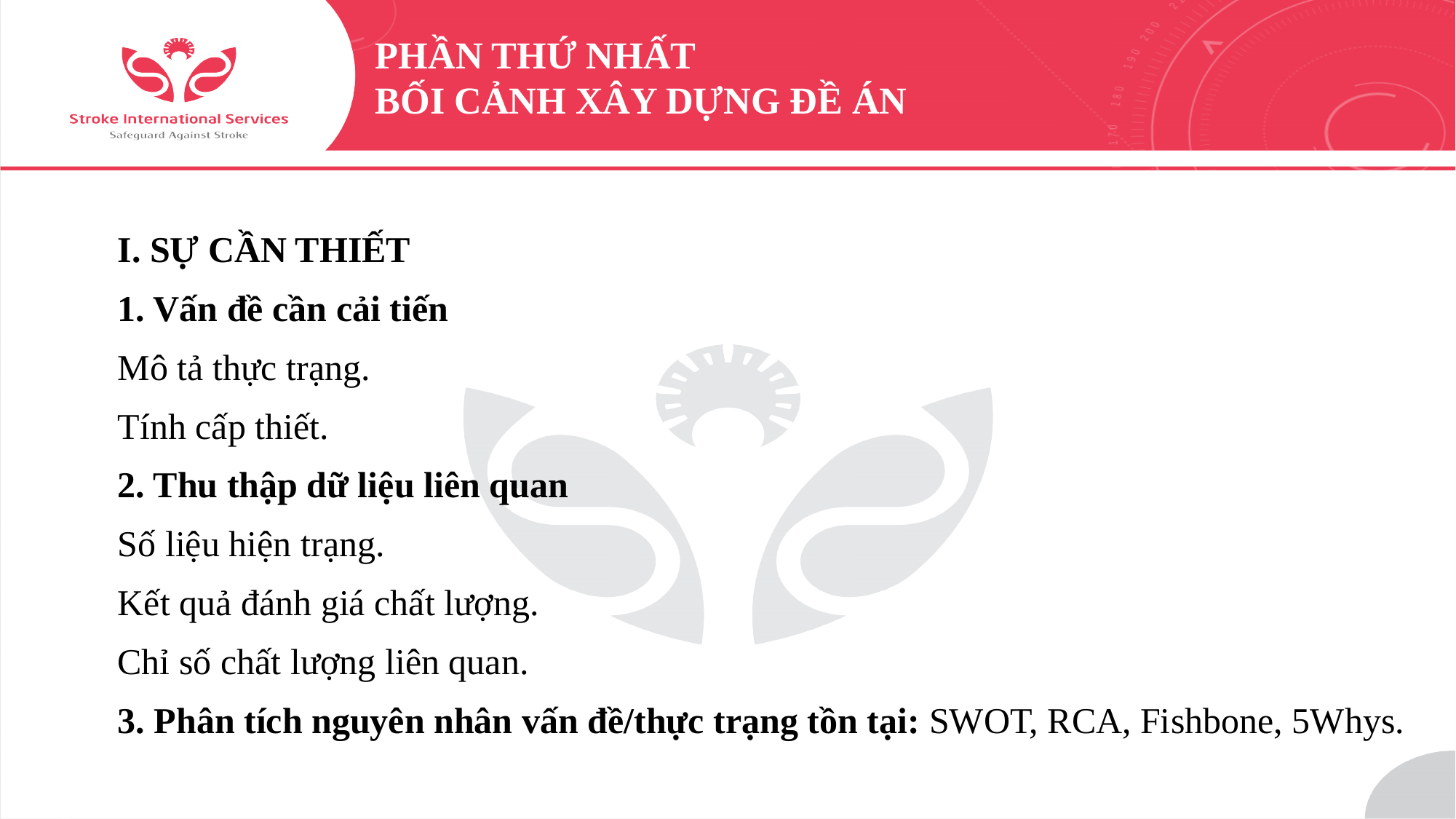

# Phần thứ nhất BỐI CẢNH XÂY DỰNG ĐỀ ÁN
I. SỰ CẦN THIẾT
1. Vấn đề cần cải tiến
Mô tả thực trạng.
Tính cấp thiết.
2. Thu thập dữ liệu liên quan
Số liệu hiện trạng.
Kết quả đánh giá chất lượng.
Chỉ số chất lượng liên quan.
3. Phân tích nguyên nhân vấn đề/thực trạng tồn tại: SWOT, RCA, Fishbone, 5Whys.
4